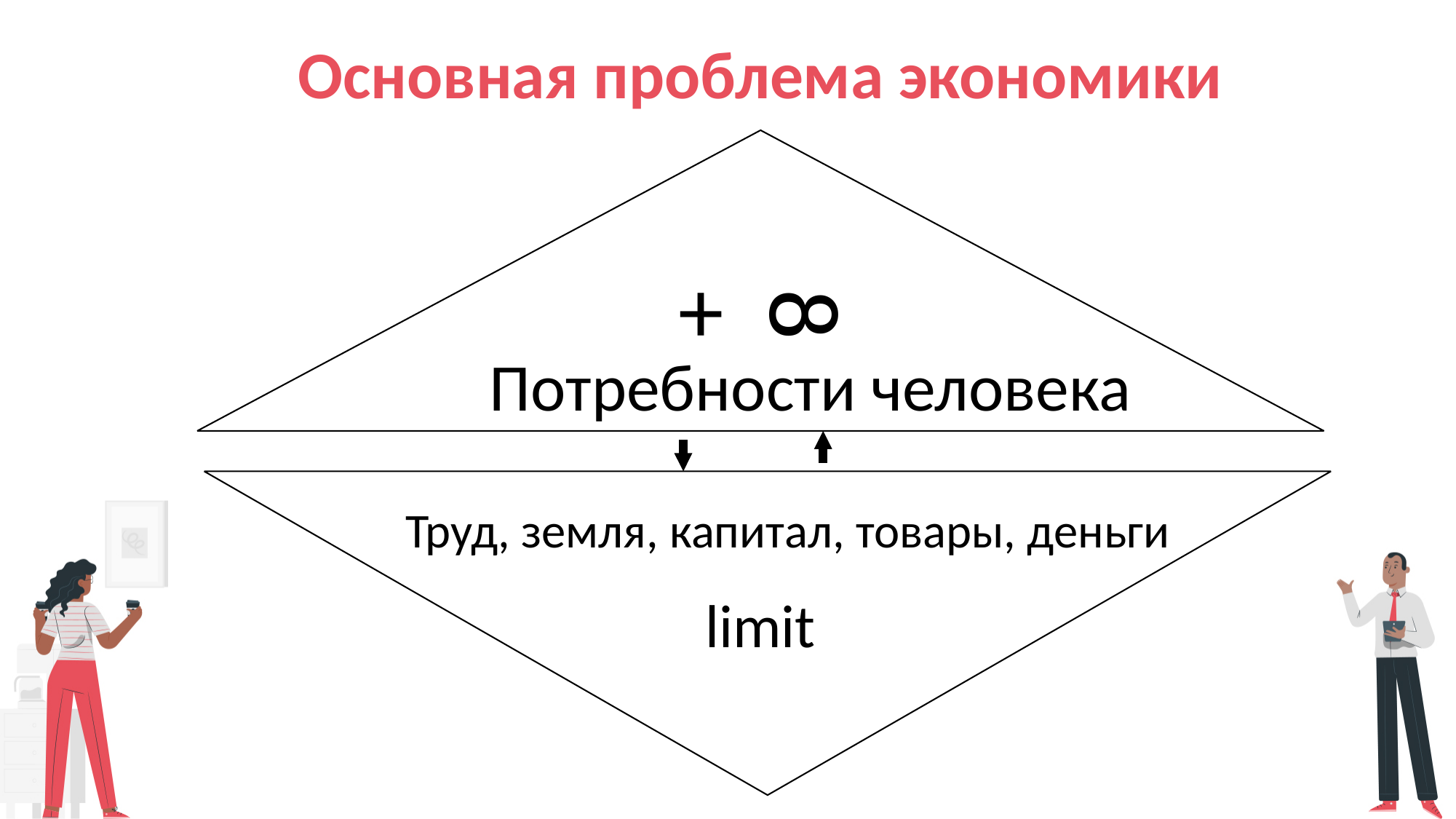

Основная проблема экономики

8
+
          Потребности человека

Труд, земля, капитал, товары, деньги
limit